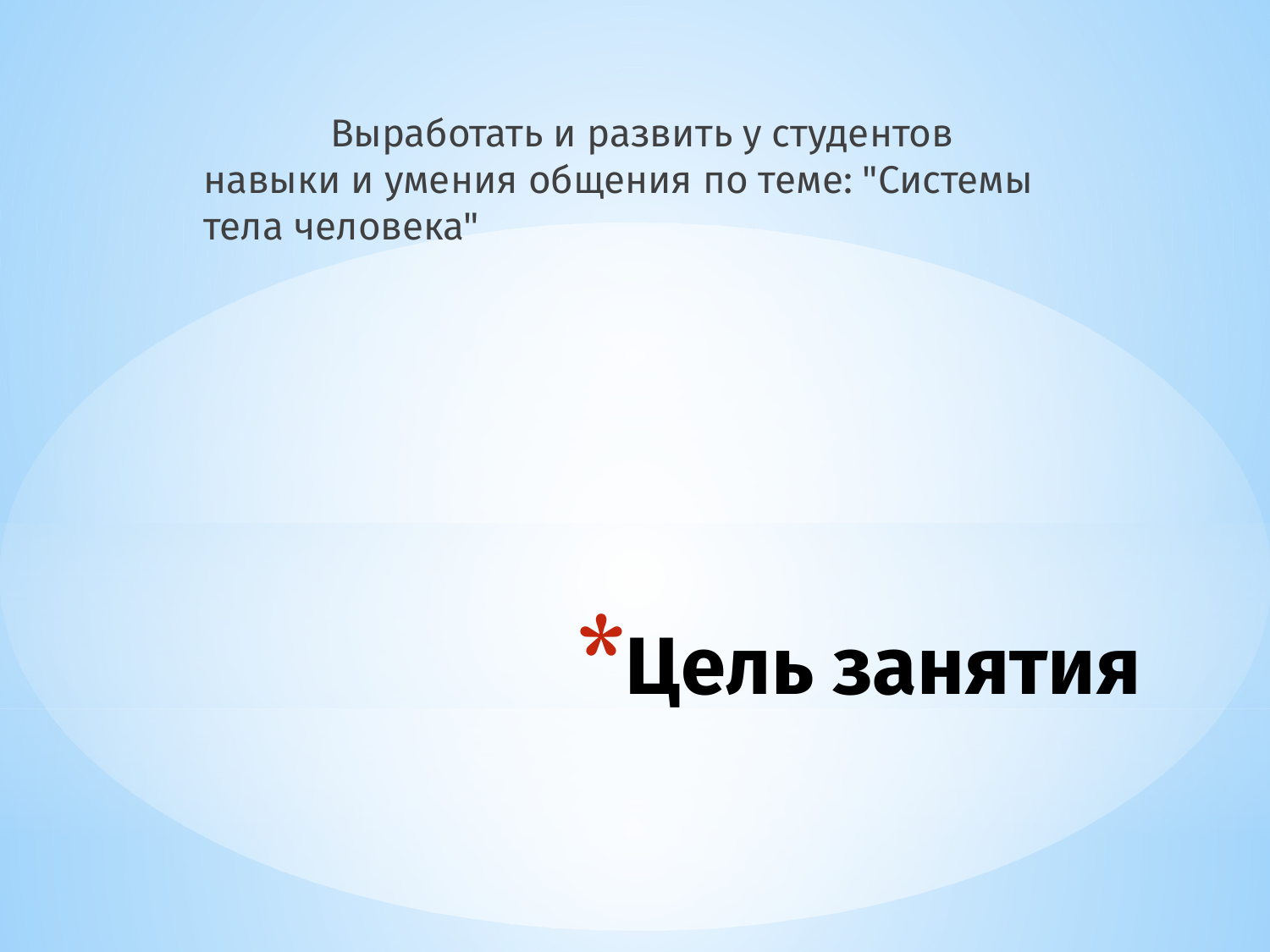

Выработать и развить у студентов навыки и умения общения по теме: "Системы тела человека"

# Цель занятия